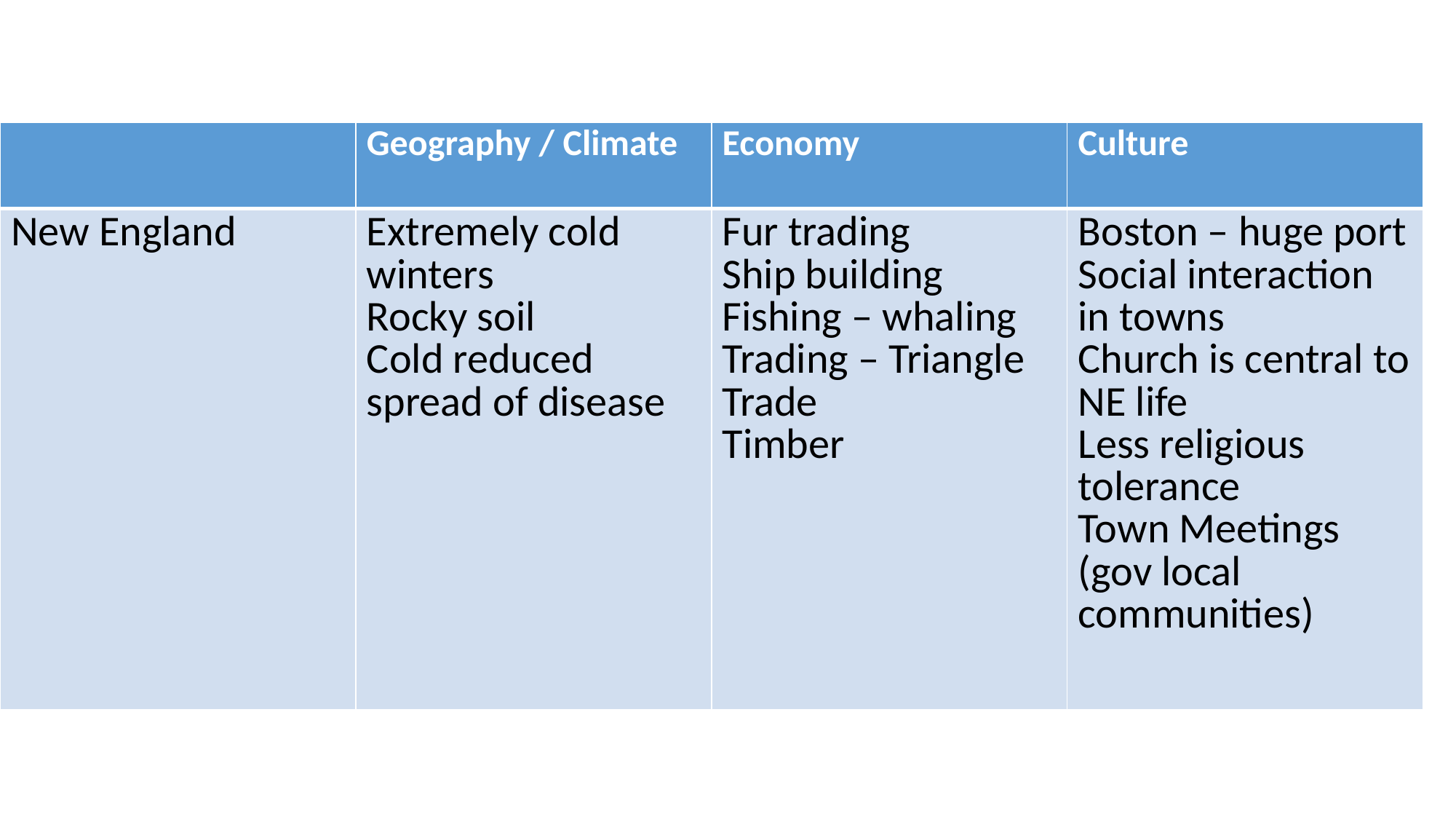

#
|  | Geography / Climate | Economy | Culture |
| --- | --- | --- | --- |
| New England | Extremely cold winters Rocky soil Cold reduced spread of disease | Fur trading Ship building Fishing – whaling Trading – Triangle Trade Timber | Boston – huge port Social interaction in towns Church is central to NE life Less religious tolerance Town Meetings (gov local communities) |